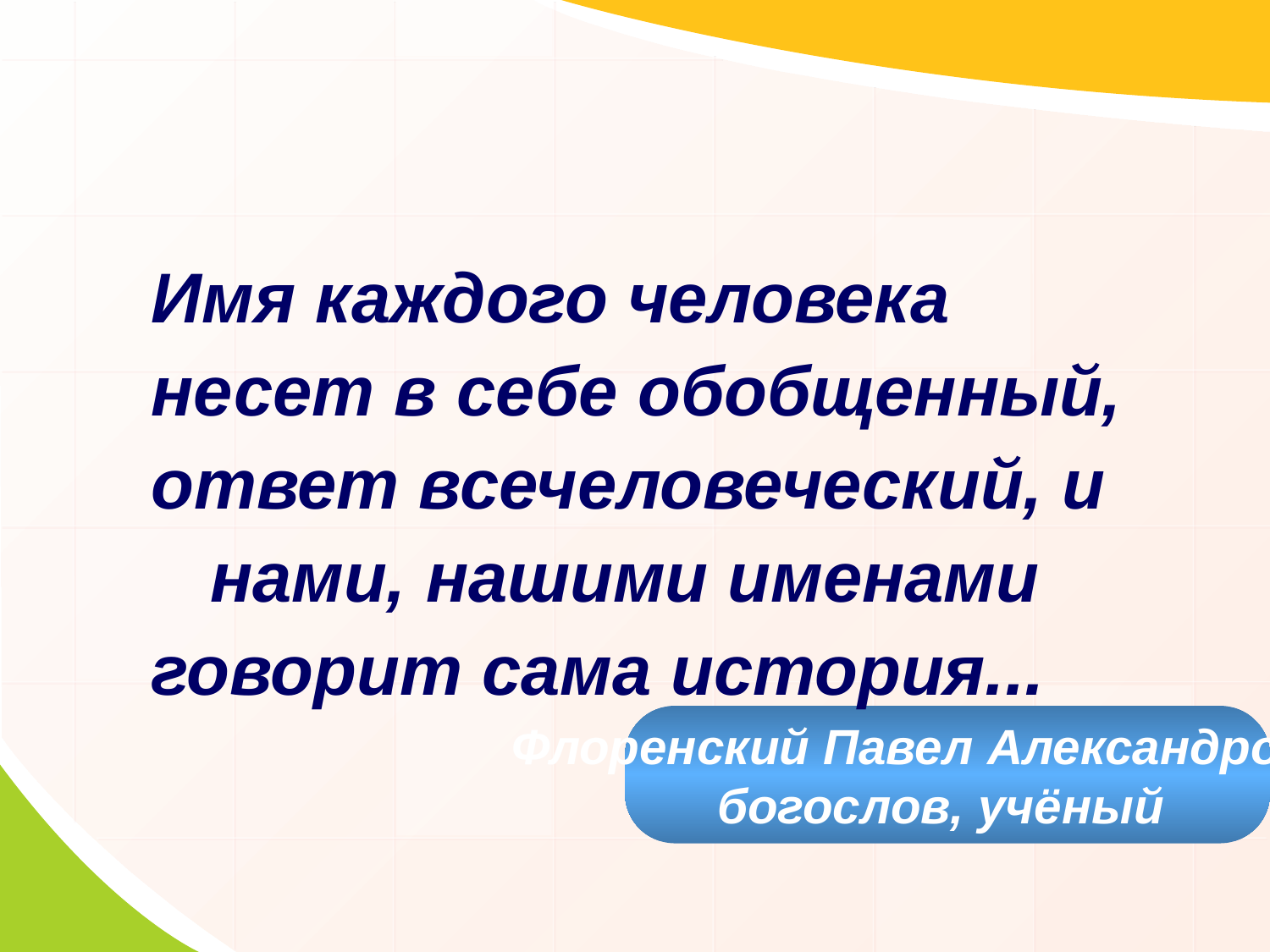

Имя каждого человека несет в себе обобщенный, ответ всечеловеческий, и      нами, нашими именами говорит сама история...
Флоренский Павел Александрович
богослов, учёный